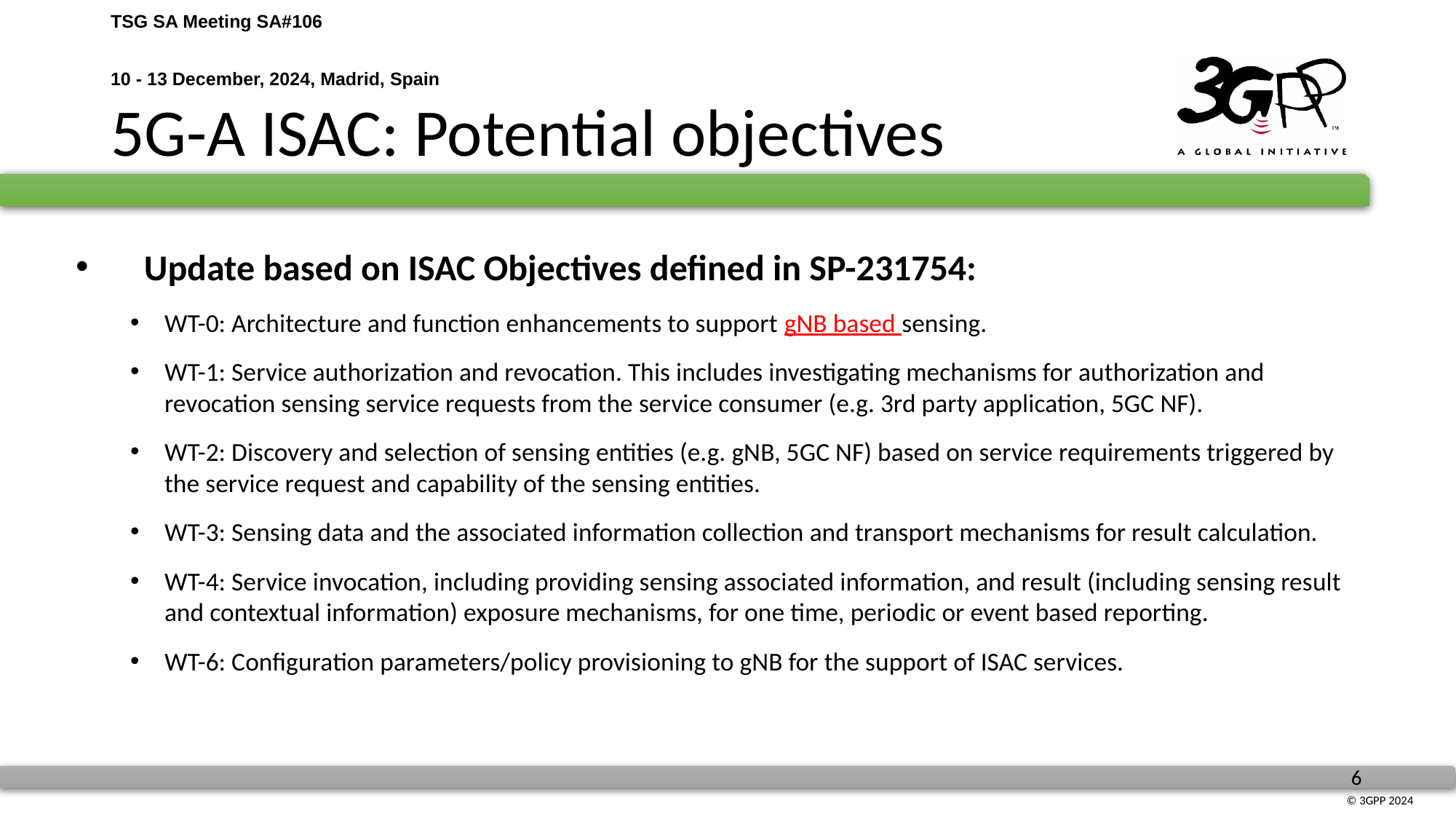

# 5G-A ISAC: Potential objectives
Update based on ISAC Objectives defined in SP-231754:
WT-0: Architecture and function enhancements to support gNB based sensing.
WT-1: Service authorization and revocation. This includes investigating mechanisms for authorization and revocation sensing service requests from the service consumer (e.g. 3rd party application, 5GC NF).
WT-2: Discovery and selection of sensing entities (e.g. gNB, 5GC NF) based on service requirements triggered by the service request and capability of the sensing entities.
WT-3: Sensing data and the associated information collection and transport mechanisms for result calculation.
WT-4: Service invocation, including providing sensing associated information, and result (including sensing result and contextual information) exposure mechanisms, for one time, periodic or event based reporting.
WT-6: Configuration parameters/policy provisioning to gNB for the support of ISAC services.